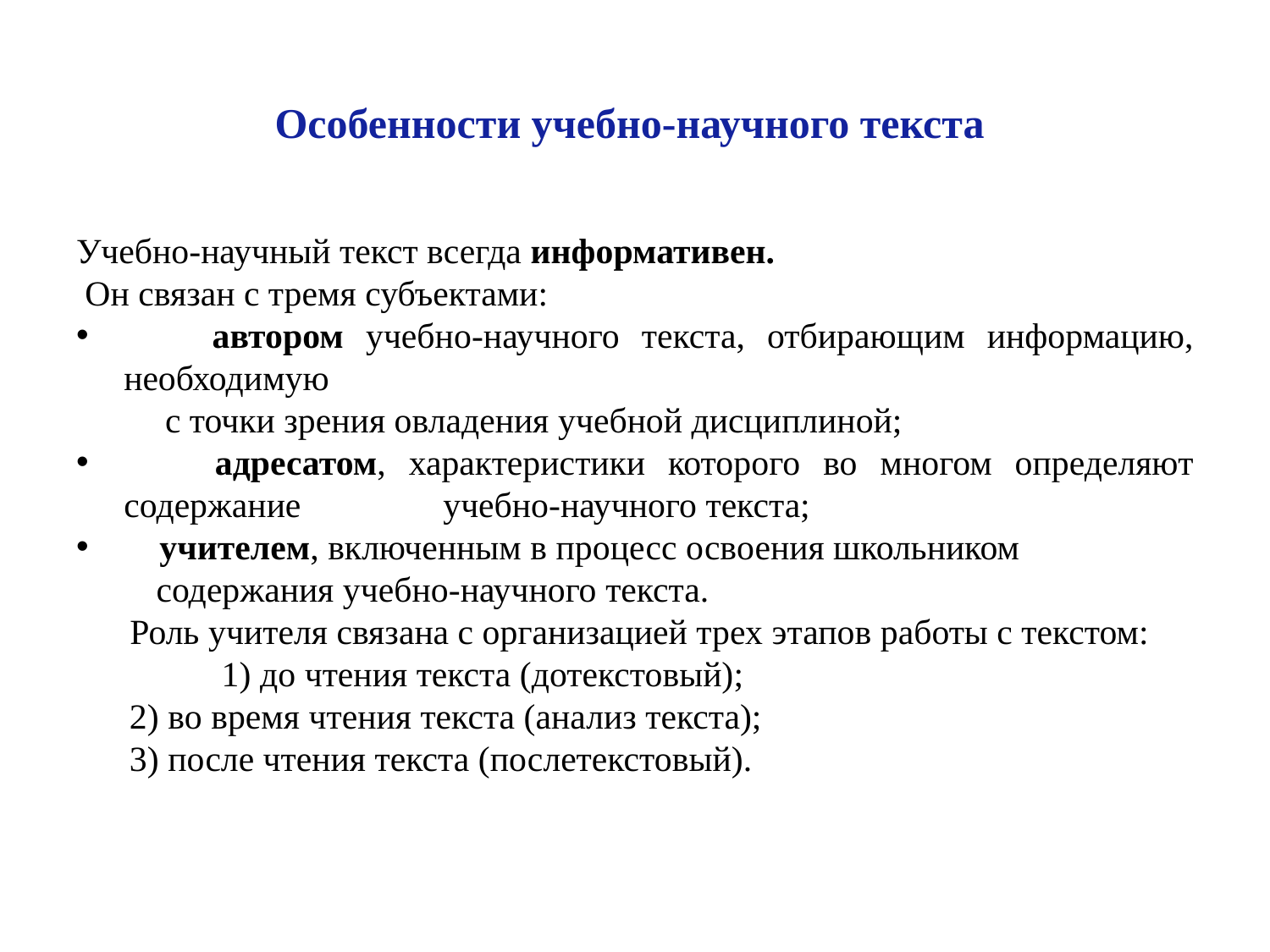

Учебно-научный текст всегда информативен.
 Он связан с тремя субъектами:
    автором учебно-научного текста, отбирающим информацию, необходимую
          с точки зрения овладения учебной дисциплиной;
    адресатом, характеристики которого во многом определяют содержание                учебно-научного текста;
    учителем, включенным в процесс освоения школьником
         содержания учебно-научного текста.
      Роль учителя связана с организацией трех этапов работы с текстом:                 1) до чтения текста (дотекстовый);
      2) во время чтения текста (анализ текста);
      3) после чтения текста (послетекстовый).

Особенности учебно-научного текста